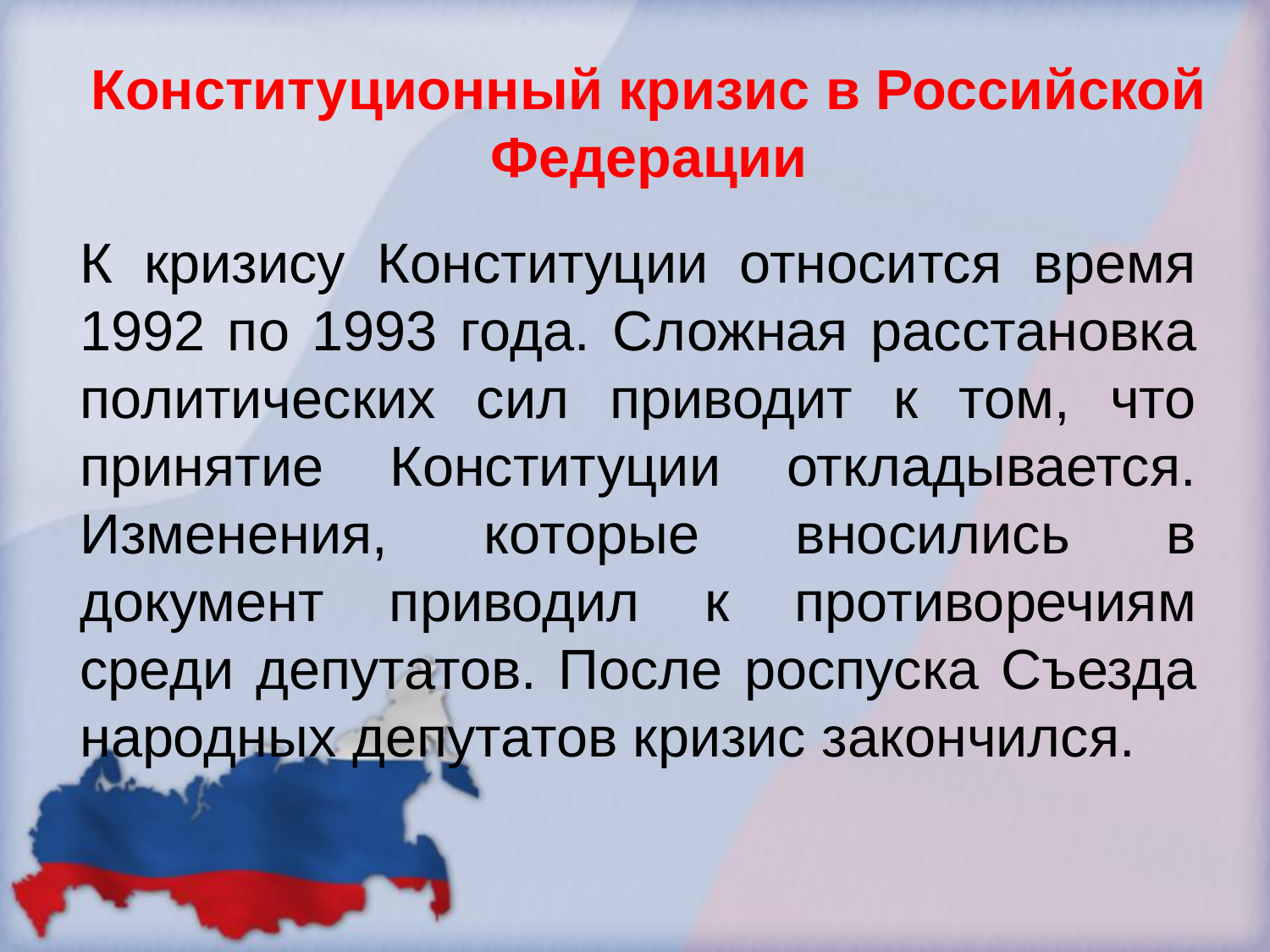

# Конституционный кризис в Российской Федерации

К кризису Конституции относится время 1992 по 1993 года. Сложная расстановка политических сил приводит к том, что принятие Конституции откладывается. Изменения, которые вносились в документ приводил к противоречиям среди депутатов. После роспуска Съезда народных депутатов кризис закончился.